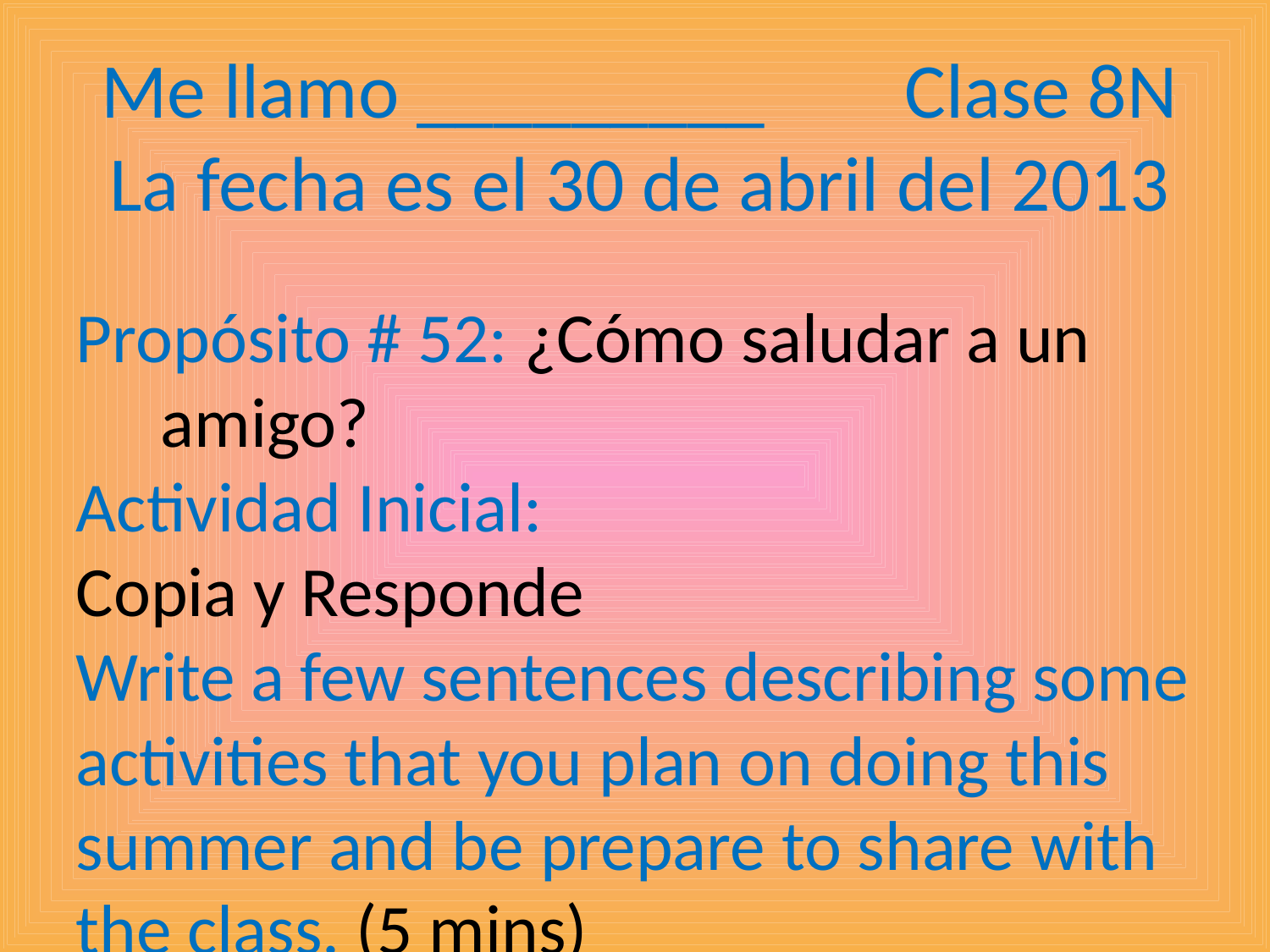

# Me llamo _________        Clase 8N La fecha es el 30 de abril del 2013
Propósito # 52: ¿Cómo saludar a un amigo?
Actividad Inicial:
Copia y Responde
Write a few sentences describing some
activities that you plan on doing this
summer and be prepare to share with
the class. (5 mins)